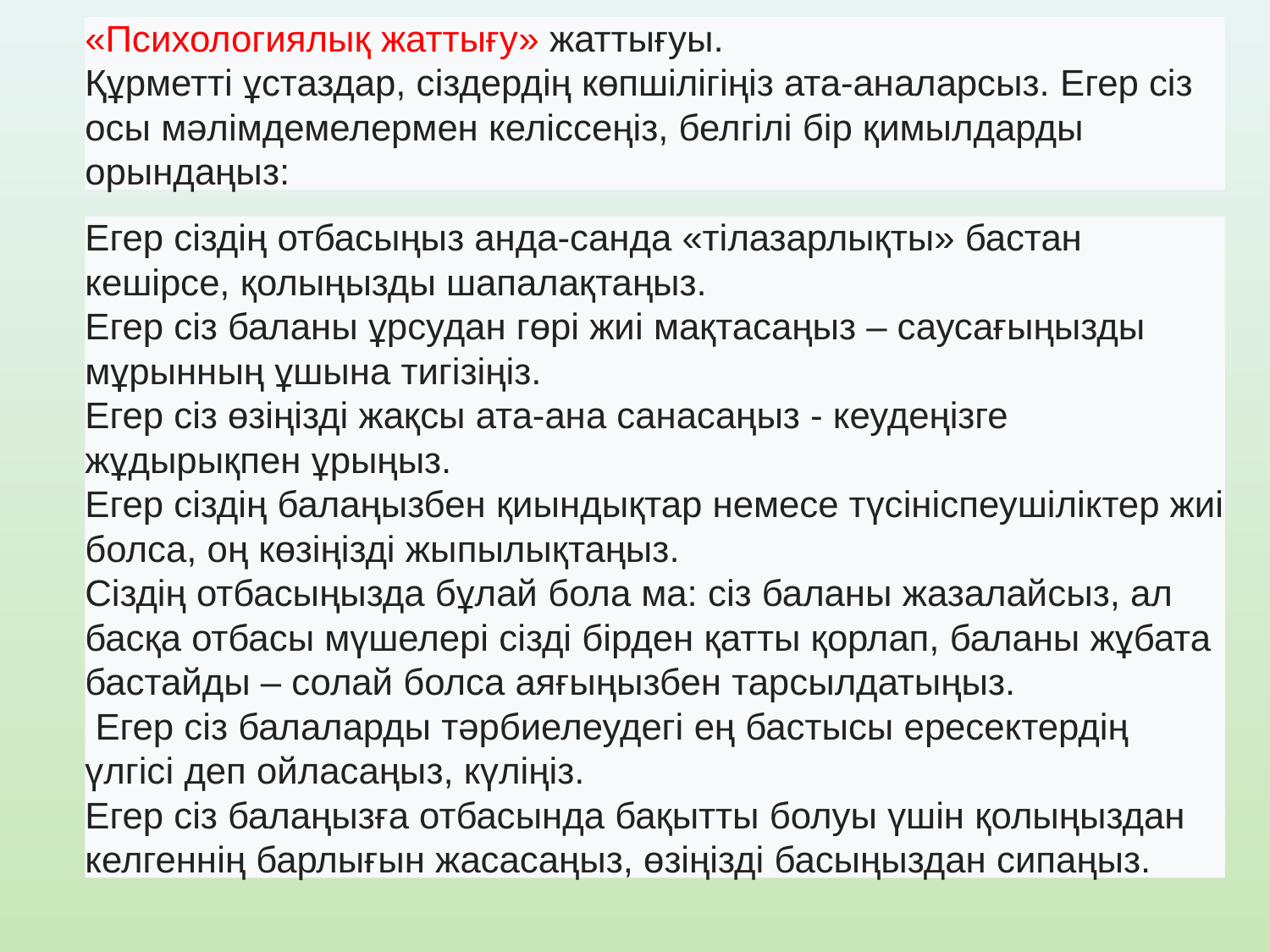

«Психологиялық жаттығу» жаттығуы.
Құрметті ұстаздар, сіздердің көпшілігіңіз ата-аналарсыз. Егер сіз осы мәлімдемелермен келіссеңіз, белгілі бір қимылдарды орындаңыз:
Егер сіздің отбасыңыз анда-санда «тілазарлықты» бастан кешірсе, қолыңызды шапалақтаңыз.
Егер сіз баланы ұрсудан гөрі жиі мақтасаңыз – саусағыңызды мұрынның ұшына тигізіңіз.
Егер сіз өзіңізді жақсы ата-ана санасаңыз - кеудеңізге жұдырықпен ұрыңыз.
Егер сіздің балаңызбен қиындықтар немесе түсініспеушіліктер жиі болса, оң көзіңізді жыпылықтаңыз.
Сіздің отбасыңызда бұлай бола ма: сіз баланы жазалайсыз, ал басқа отбасы мүшелері сізді бірден қатты қорлап, баланы жұбата бастайды – солай болса аяғыңызбен тарсылдатыңыз.
 Егер сіз балаларды тәрбиелеудегі ең бастысы ересектердің үлгісі деп ойласаңыз, күліңіз.
Егер сіз балаңызға отбасында бақытты болуы үшін қолыңыздан келгеннің барлығын жасасаңыз, өзіңізді басыңыздан сипаңыз.